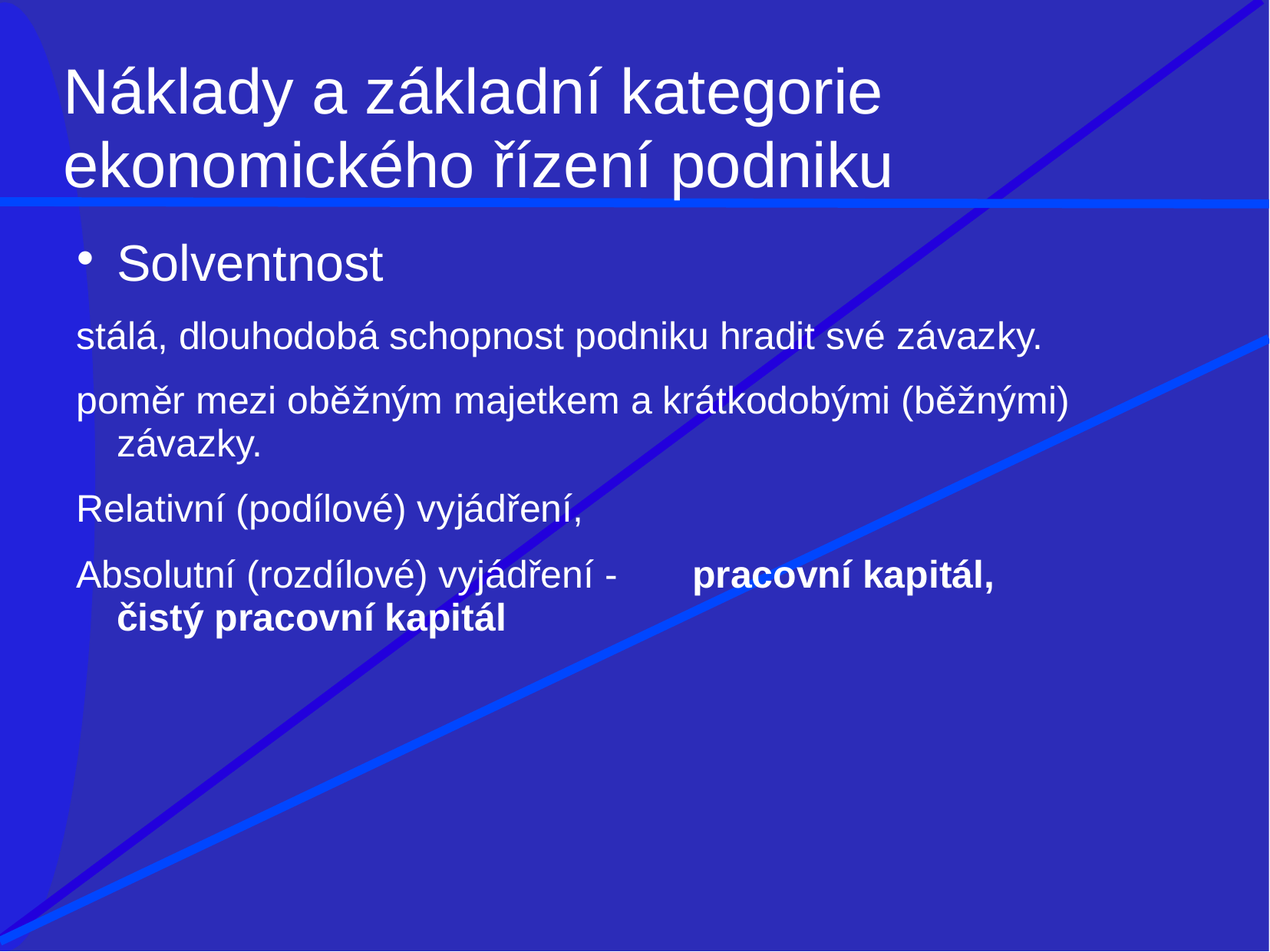

# Náklady a základní kategorie
ekonomického řízení podniku
Solventnost
stálá, dlouhodobá schopnost podniku hradit své závazky. poměr mezi oběžným majetkem a krátkodobými (běžnými)
závazky.
Relativní (podílové) vyjádření,
Absolutní (rozdílové) vyjádření -	pracovní kapitál, čistý pracovní kapitál